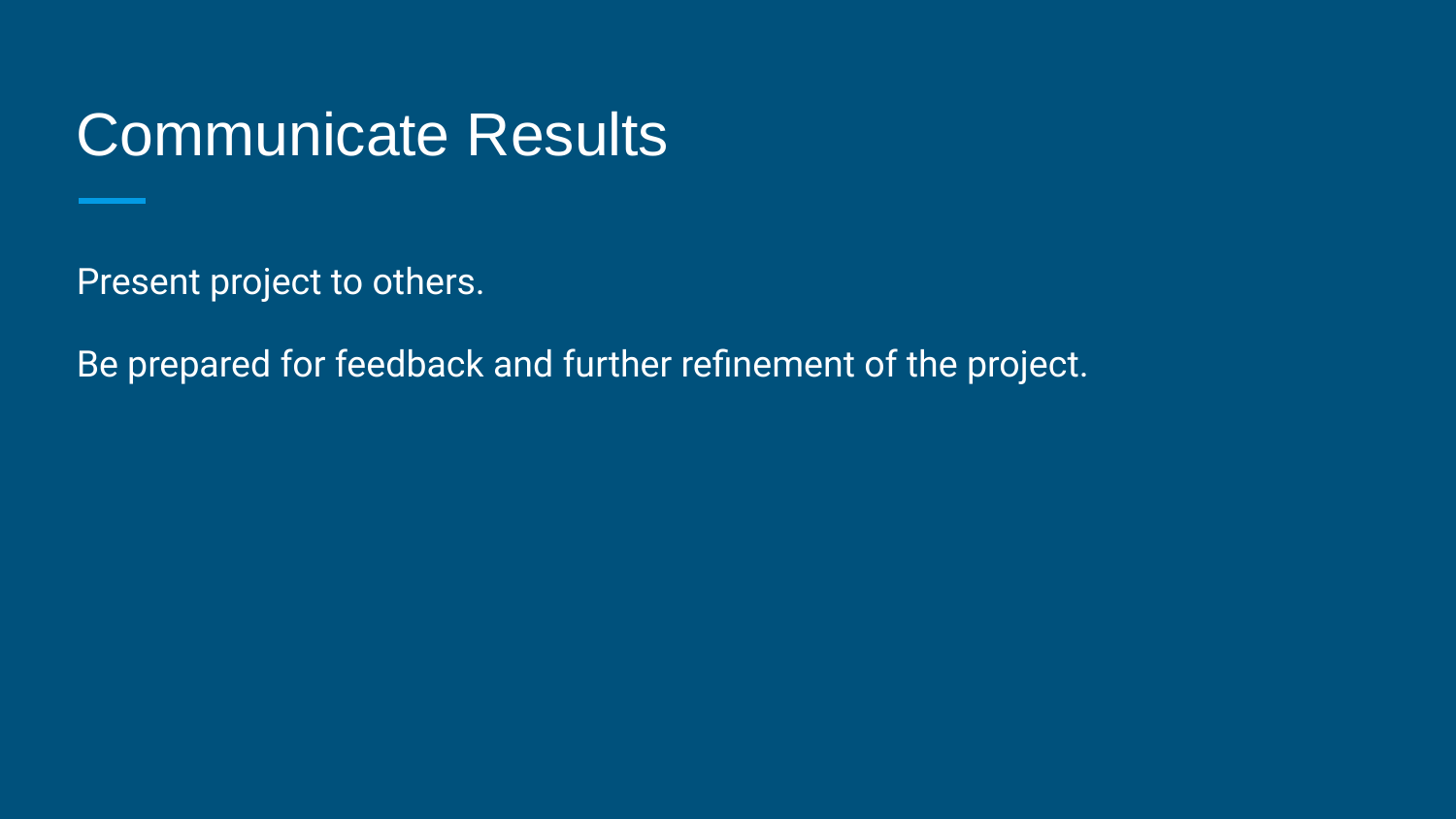

# Communicate Results
Present project to others.
Be prepared for feedback and further refinement of the project.